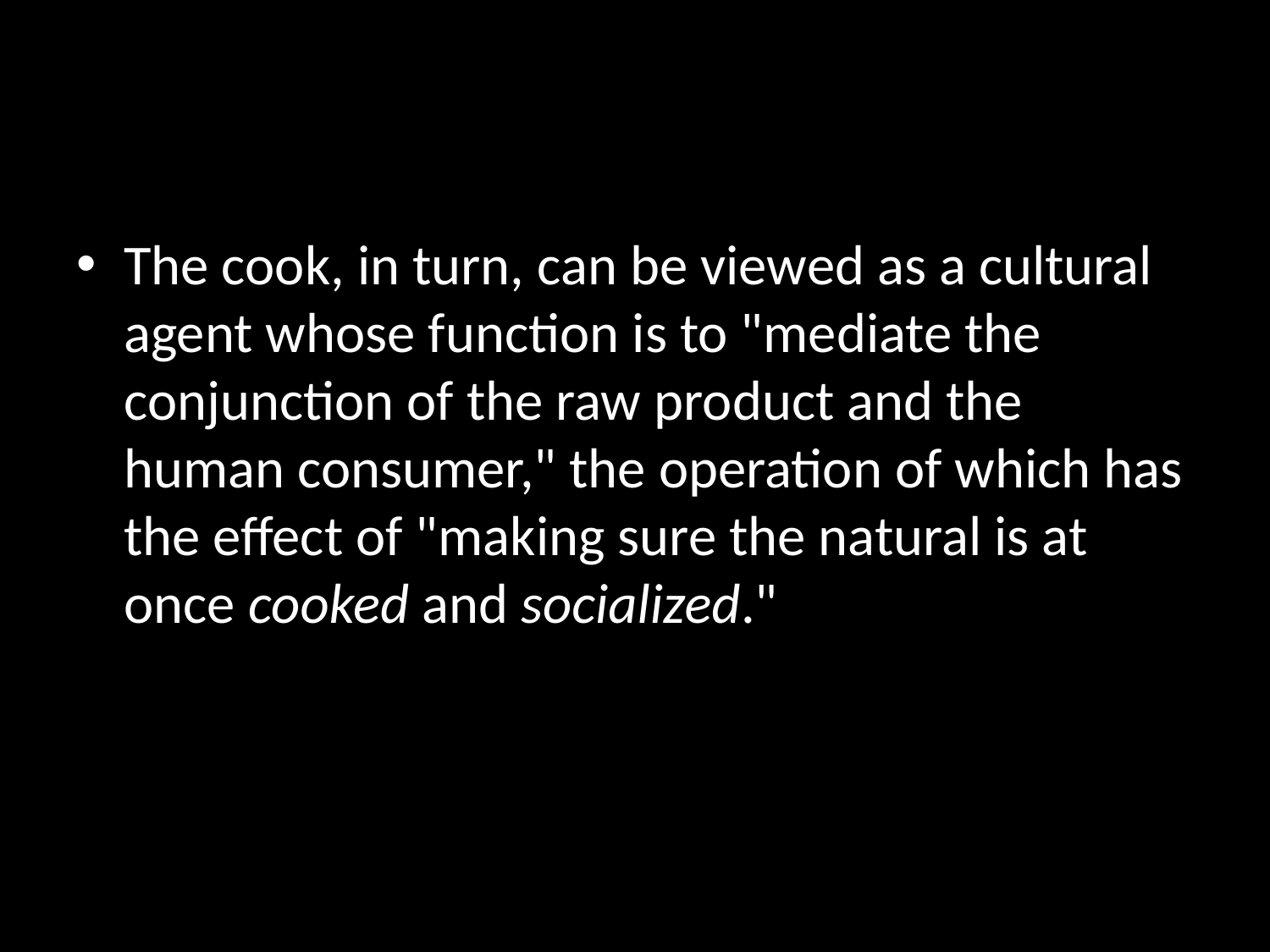

#
The cook, in turn, can be viewed as a cultural agent whose function is to "mediate the conjunction of the raw product and the human consumer," the operation of which has the effect of "making sure the natural is at once cooked and socialized."